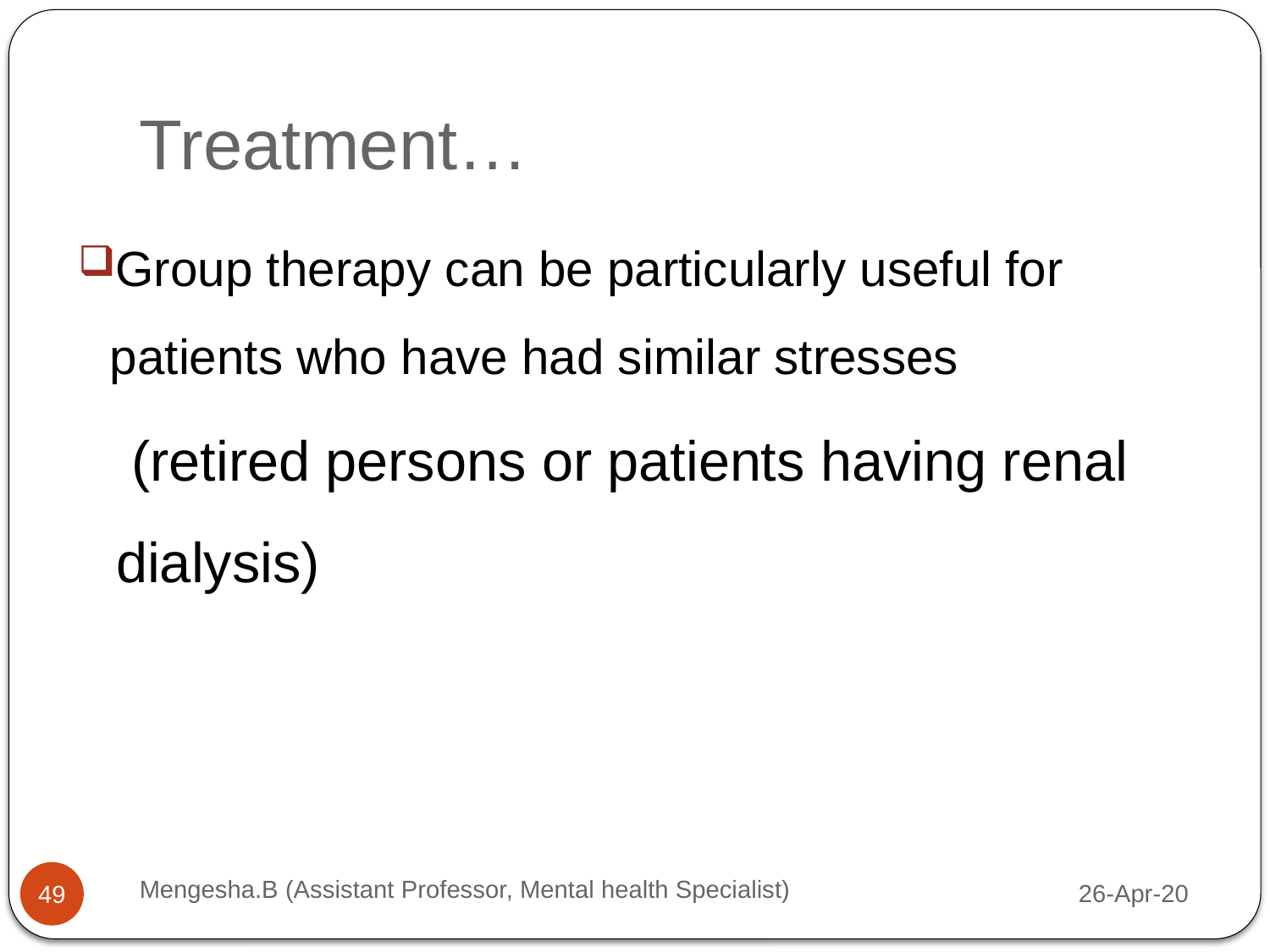

# Treatment…
Group therapy can be particularly useful for patients who have had similar stresses
 (retired persons or patients having renal dialysis)

Mengesha.B (Assistant Professor, Mental health Specialist)
26-Apr-20
49